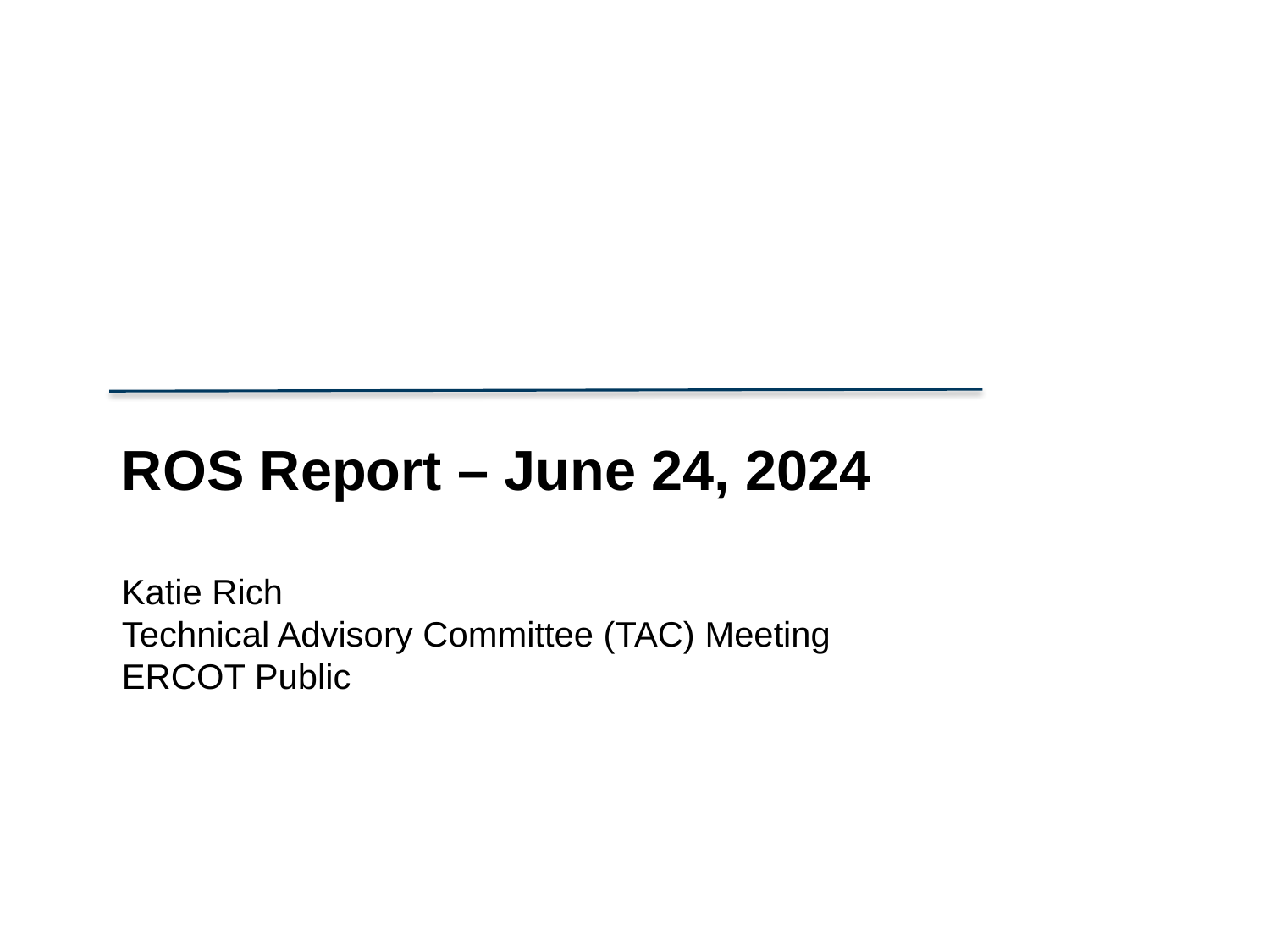

ROS Report – June 24, 2024

Katie Rich
Technical Advisory Committee (TAC) Meeting
ERCOT Public